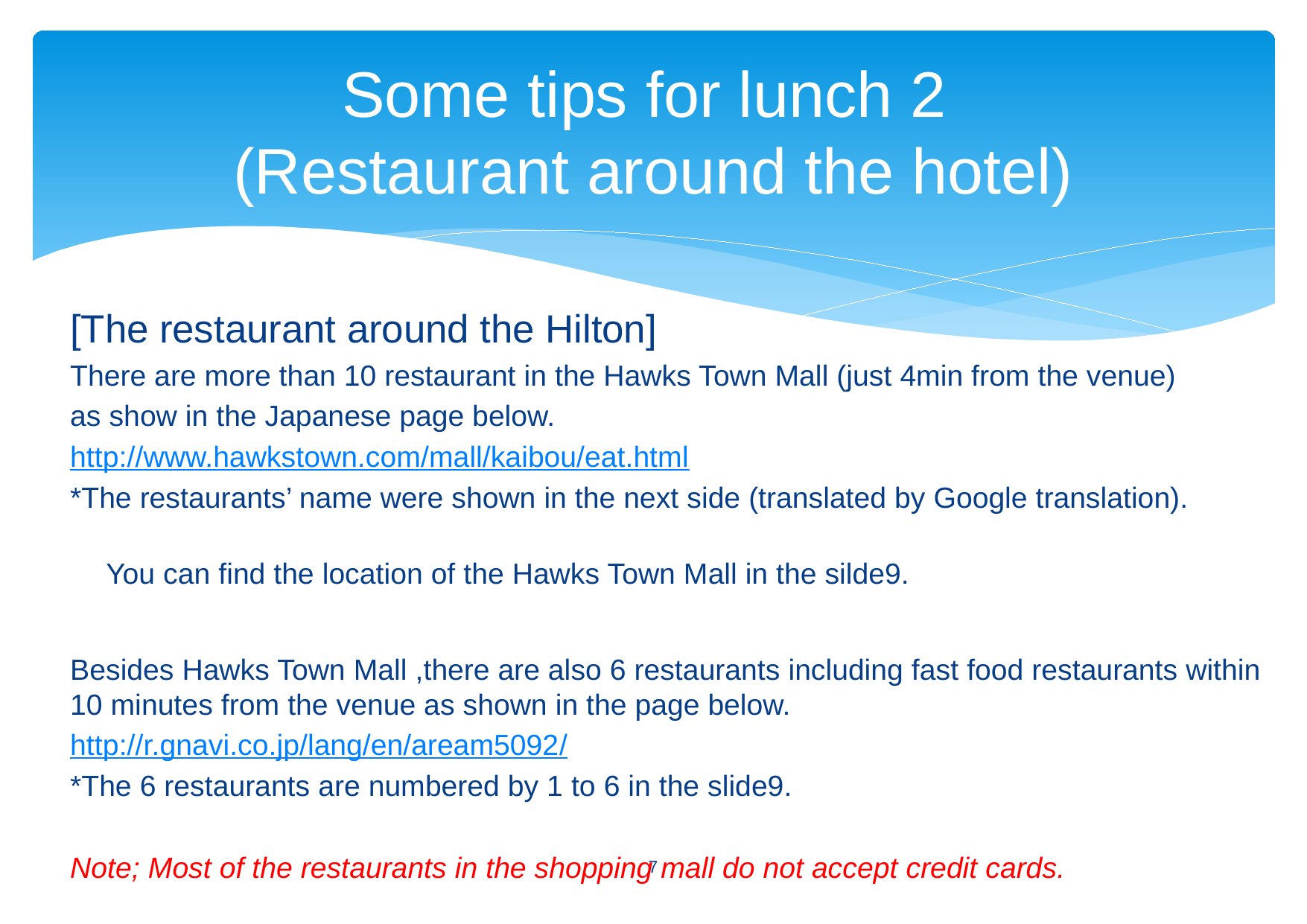

# Some tips for lunch 2 (Restaurant around the hotel)
[The restaurant around the Hilton]
There are more than 10 restaurant in the Hawks Town Mall (just 4min from the venue)
as show in the Japanese page below.
http://www.hawkstown.com/mall/kaibou/eat.html
*The restaurants’ name were shown in the next side (translated by Google translation).
　You can find the location of the Hawks Town Mall in the silde9.

Besides Hawks Town Mall ,there are also 6 restaurants including fast food restaurants within 10 minutes from the venue as shown in the page below.
http://r.gnavi.co.jp/lang/en/aream5092/
*The 6 restaurants are numbered by 1 to 6 in the slide9.

Note; Most of the restaurants in the shopping mall do not accept credit cards.
7